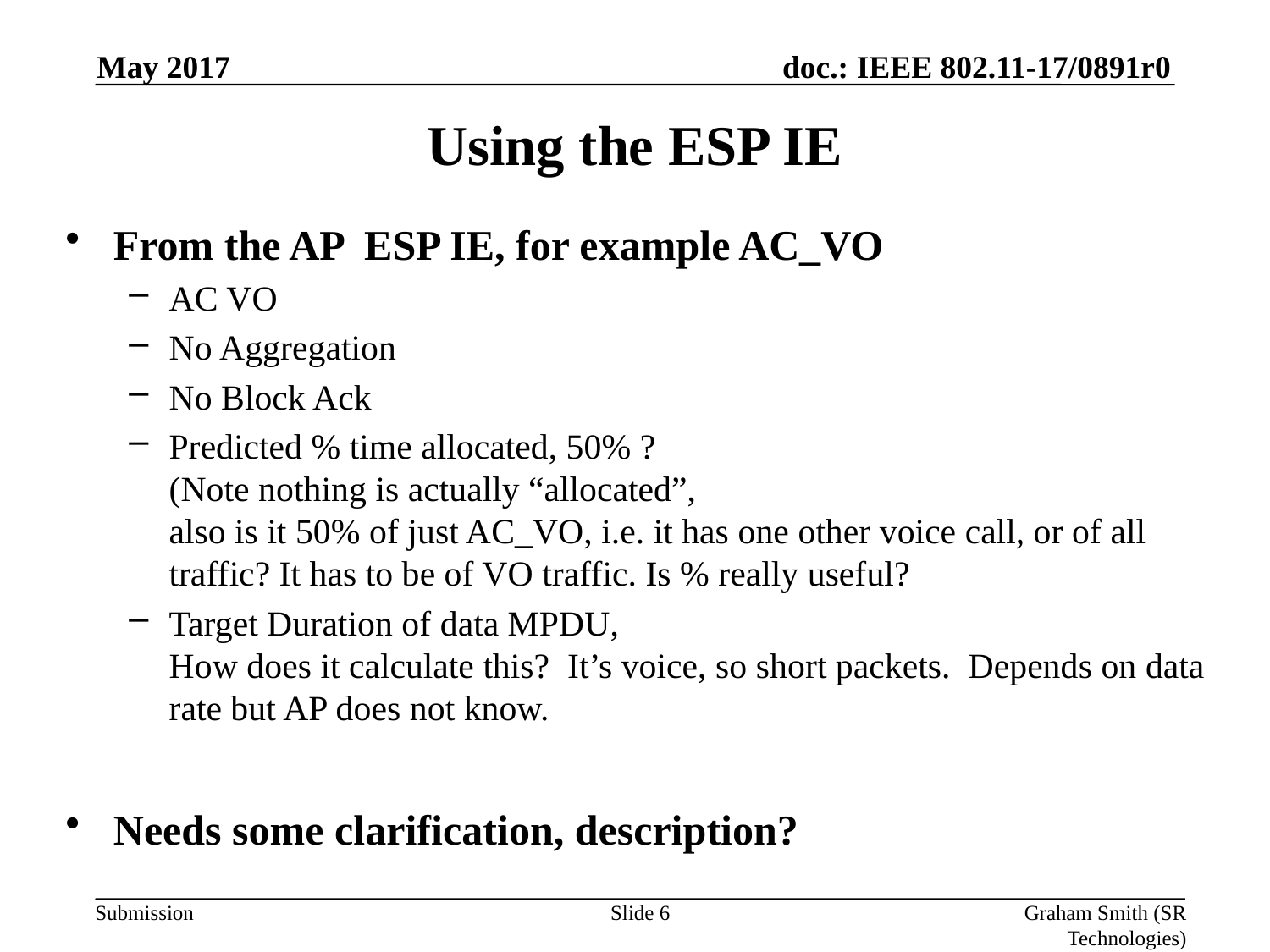

May 2017
# Using the ESP IE
From the AP  ESP IE, for example AC_VO
AC VO
No Aggregation
No Block Ack
Predicted % time allocated, 50% ?
(Note nothing is actually “allocated”,
also is it 50% of just AC_VO, i.e. it has one other voice call, or of all traffic? It has to be of VO traffic. Is % really useful?
Target Duration of data MPDU,
How does it calculate this?  It’s voice, so short packets.  Depends on data rate but AP does not know.

Needs some clarification, description?

Slide 6
Graham Smith (SR Technologies)